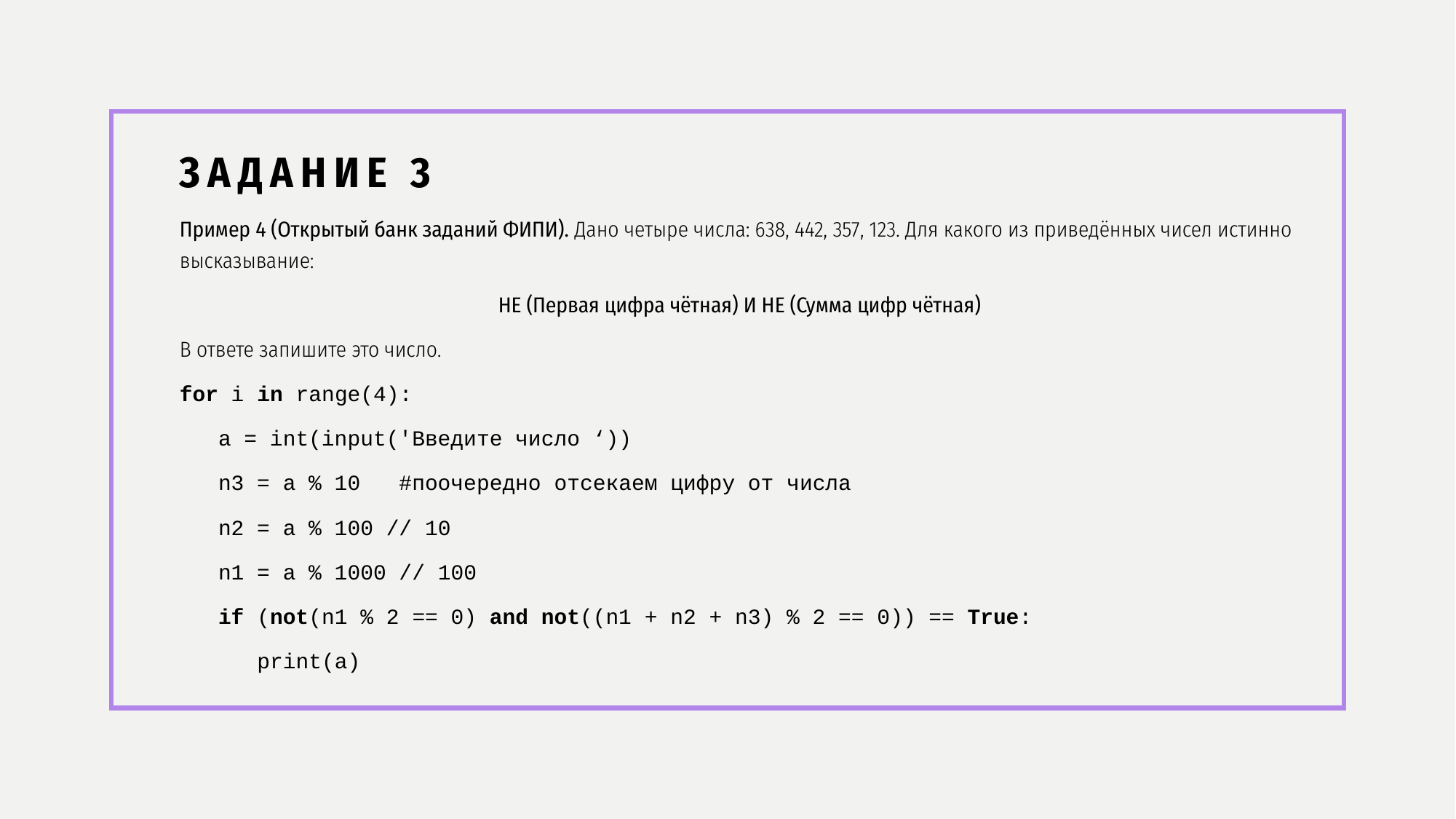

# Задание 3
Пример 4 (Открытый банк заданий ФИПИ). Дано четыре числа: 638, 442, 357, 123. Для какого из приведённых чисел истинно высказывание:
НЕ (Первая цифра чётная) И НЕ (Сумма цифр чётная)
В ответе запишите это число.
for i in range(4):
   a = int(input('Введите число ‘))
   n3 = a % 10   #поочередно отсекаем цифру от числа
   n2 = a % 100 // 10
   n1 = a % 1000 // 100
   if (not(n1 % 2 == 0) and not((n1 + n2 + n3) % 2 == 0)) == True:
      print(a)